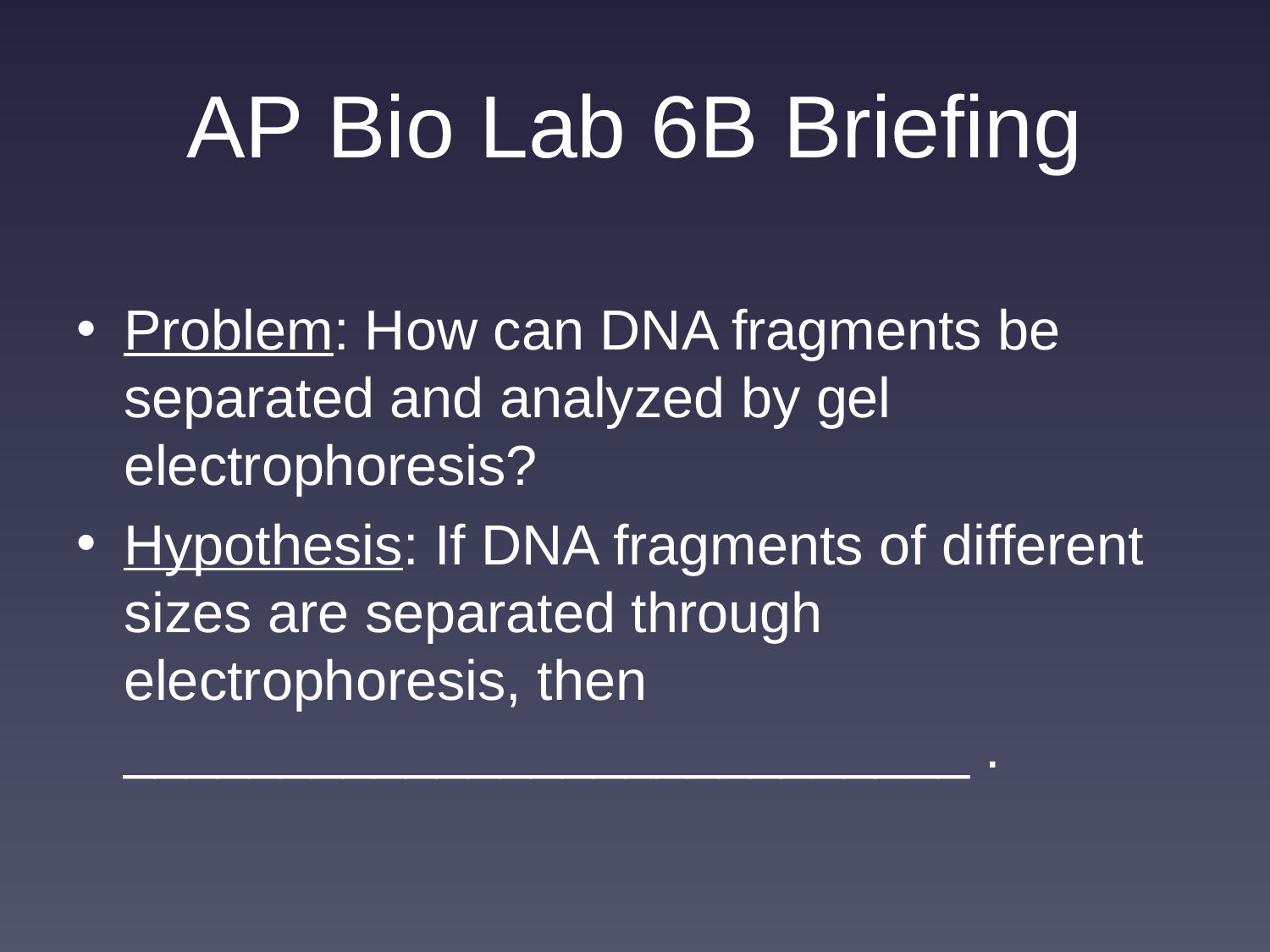

# AP Bio Lab 6B Briefing
Problem: How can DNA fragments be separated and analyzed by gel electrophoresis?
Hypothesis: If DNA fragments of different sizes are separated through electrophoresis, then ___________________________ .